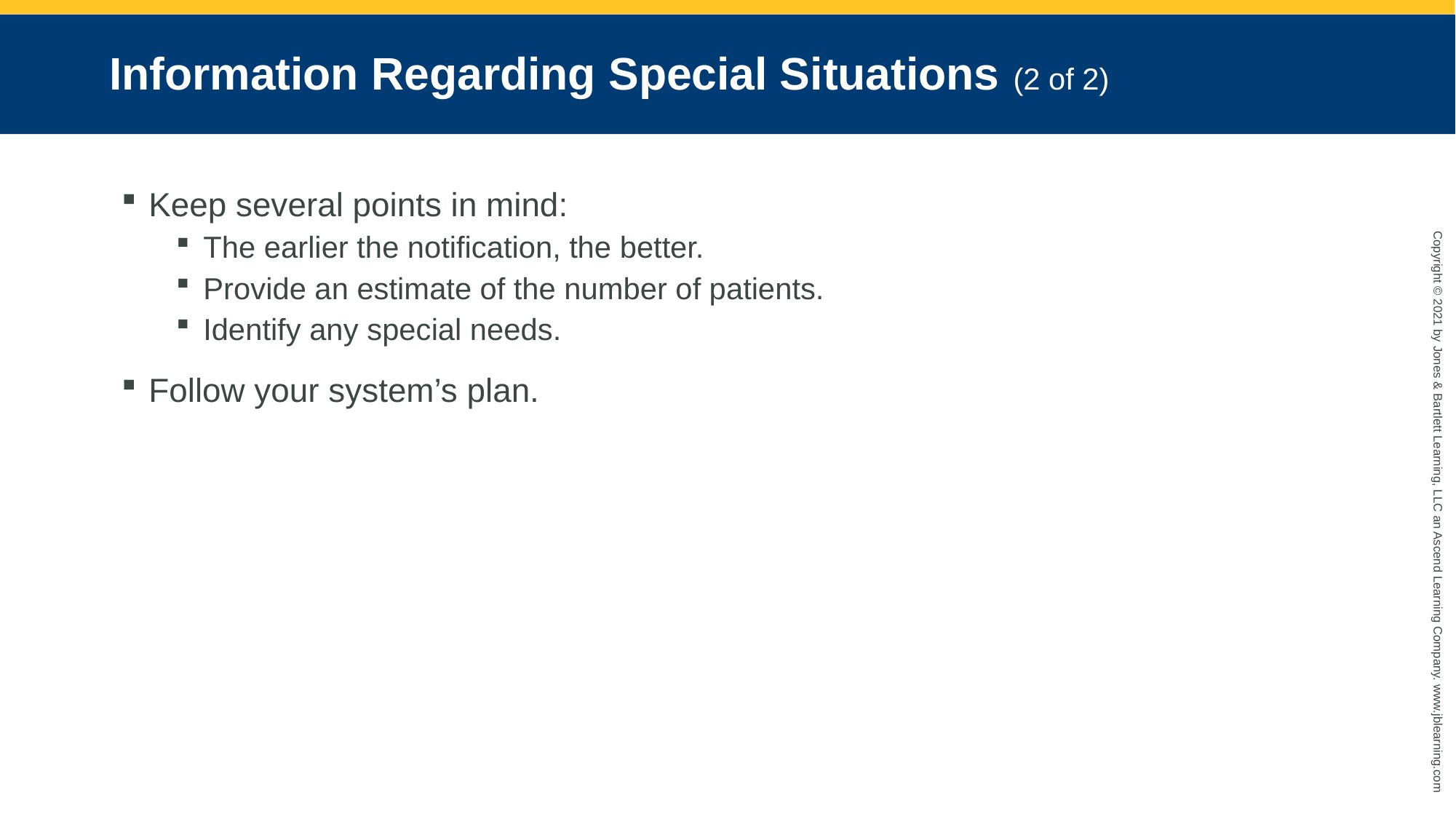

# Information Regarding Special Situations (2 of 2)
Keep several points in mind:
The earlier the notification, the better.
Provide an estimate of the number of patients.
Identify any special needs.
Follow your system’s plan.